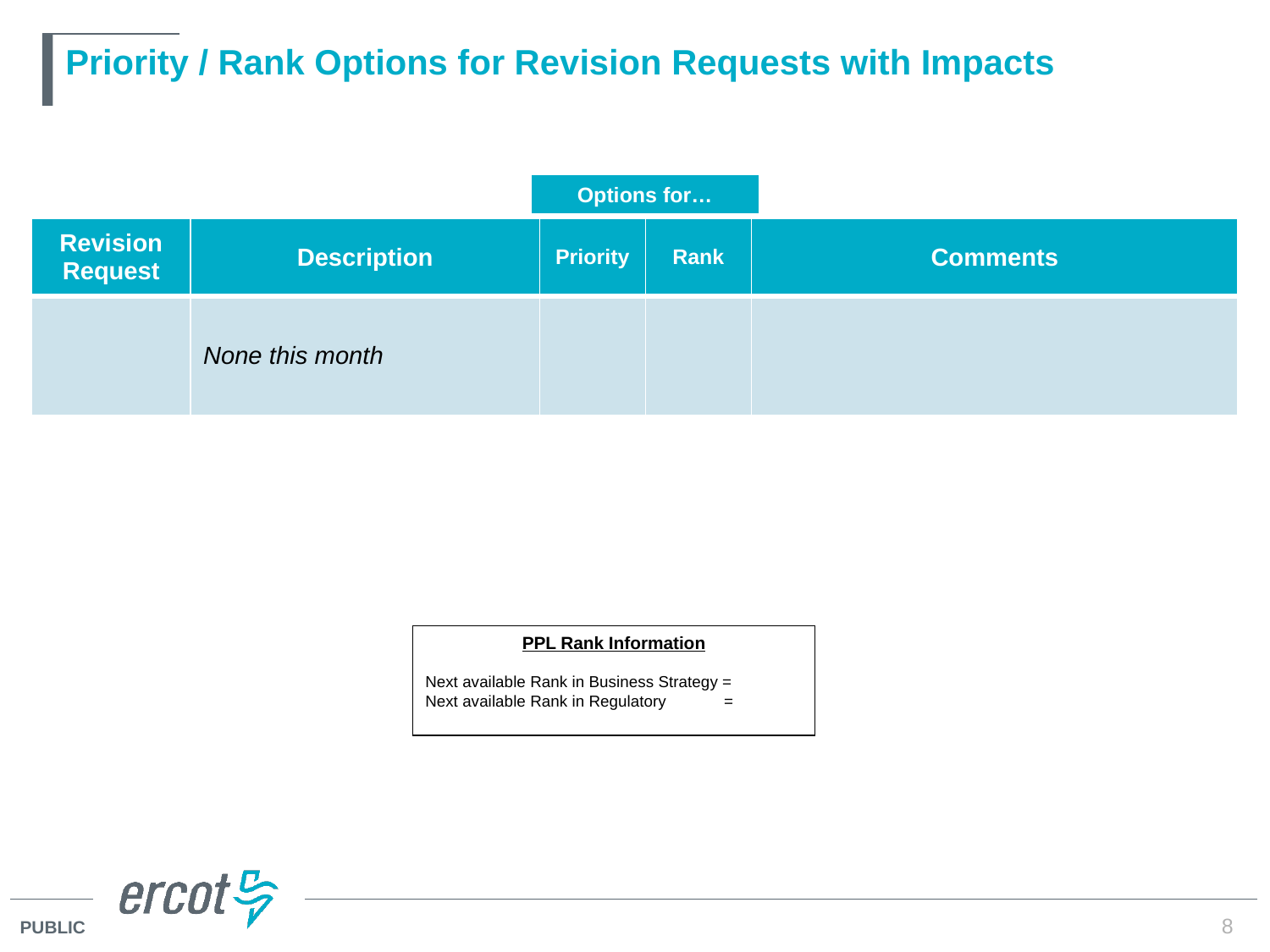

# Priority / Rank Options for Revision Requests with Impacts
| Options for… |
| --- |
| Revision Request | Description | Priority | Rank | Comments |
| --- | --- | --- | --- | --- |
|  | None this month |  |  |  |
PPL Rank Information

Next available Rank in Business Strategy =
Next available Rank in Regulatory             =

8